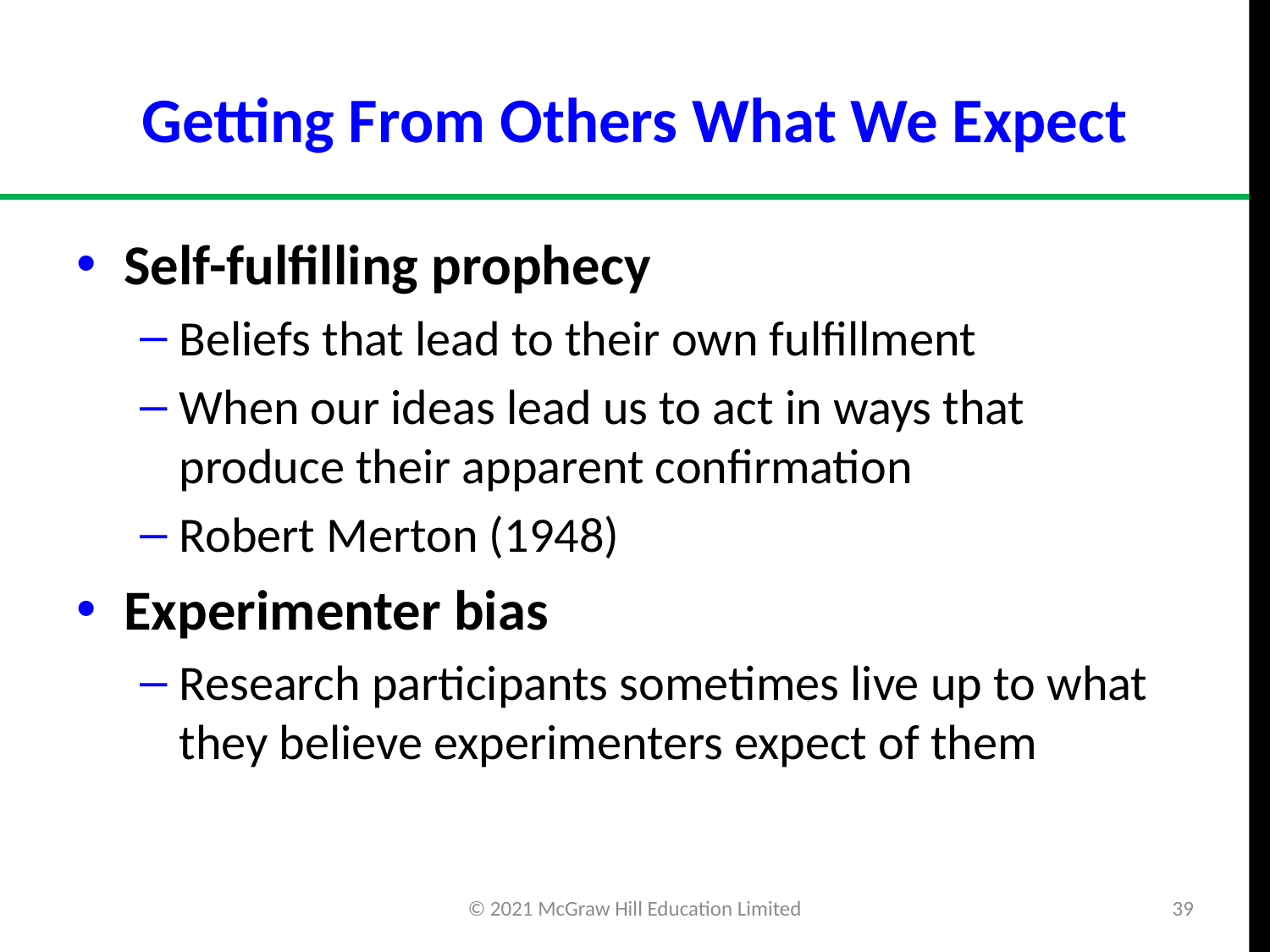

# Getting From Others What We Expect
Self-fulfilling prophecy
Beliefs that lead to their own fulfillment
When our ideas lead us to act in ways that produce their apparent confirmation
Robert Merton (1948)
Experimenter bias
Research participants sometimes live up to what they believe experimenters expect of them

© 2021 McGraw Hill Education Limited
39